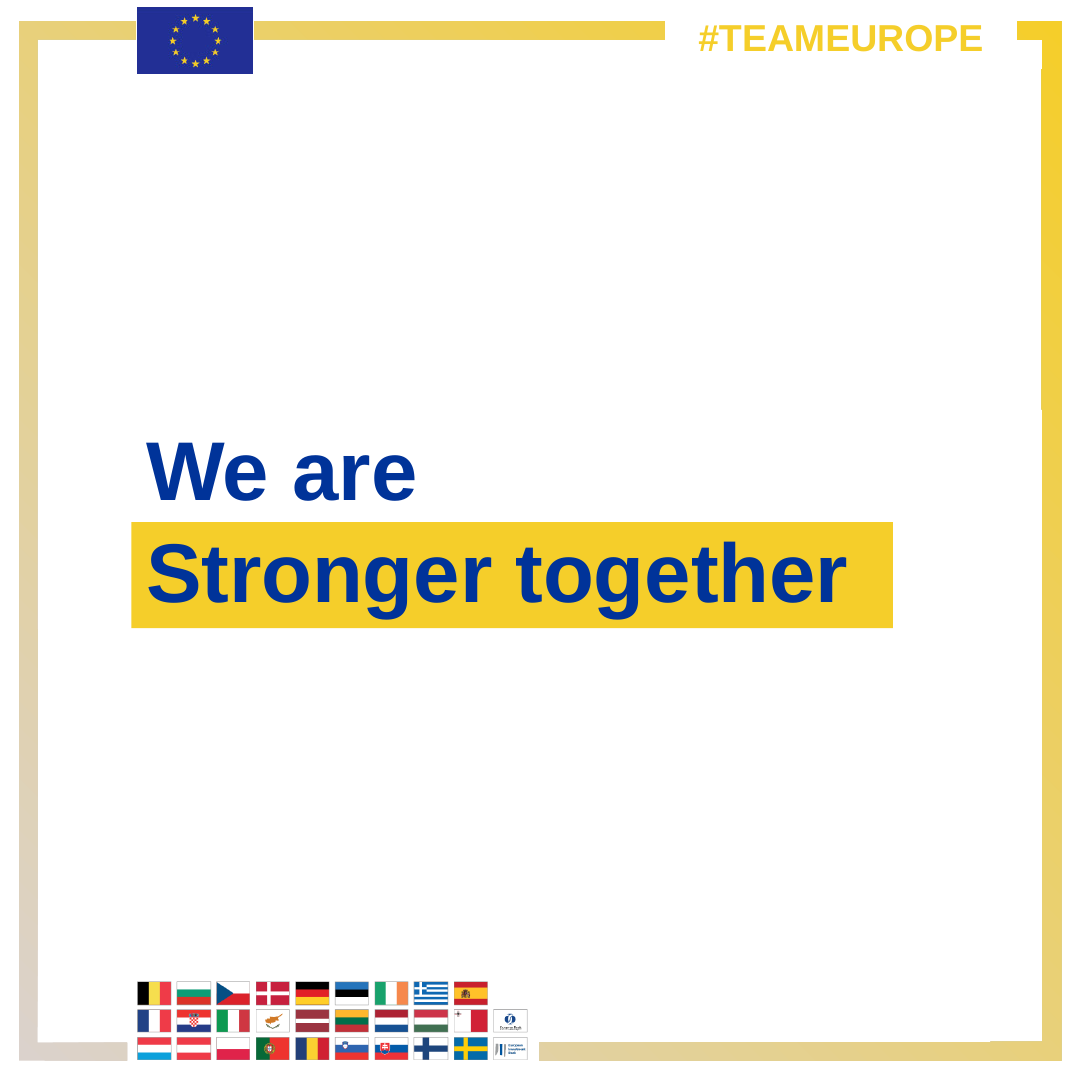

EXAMPLE: EU + TEAM EUROPE
We are
Stronger together